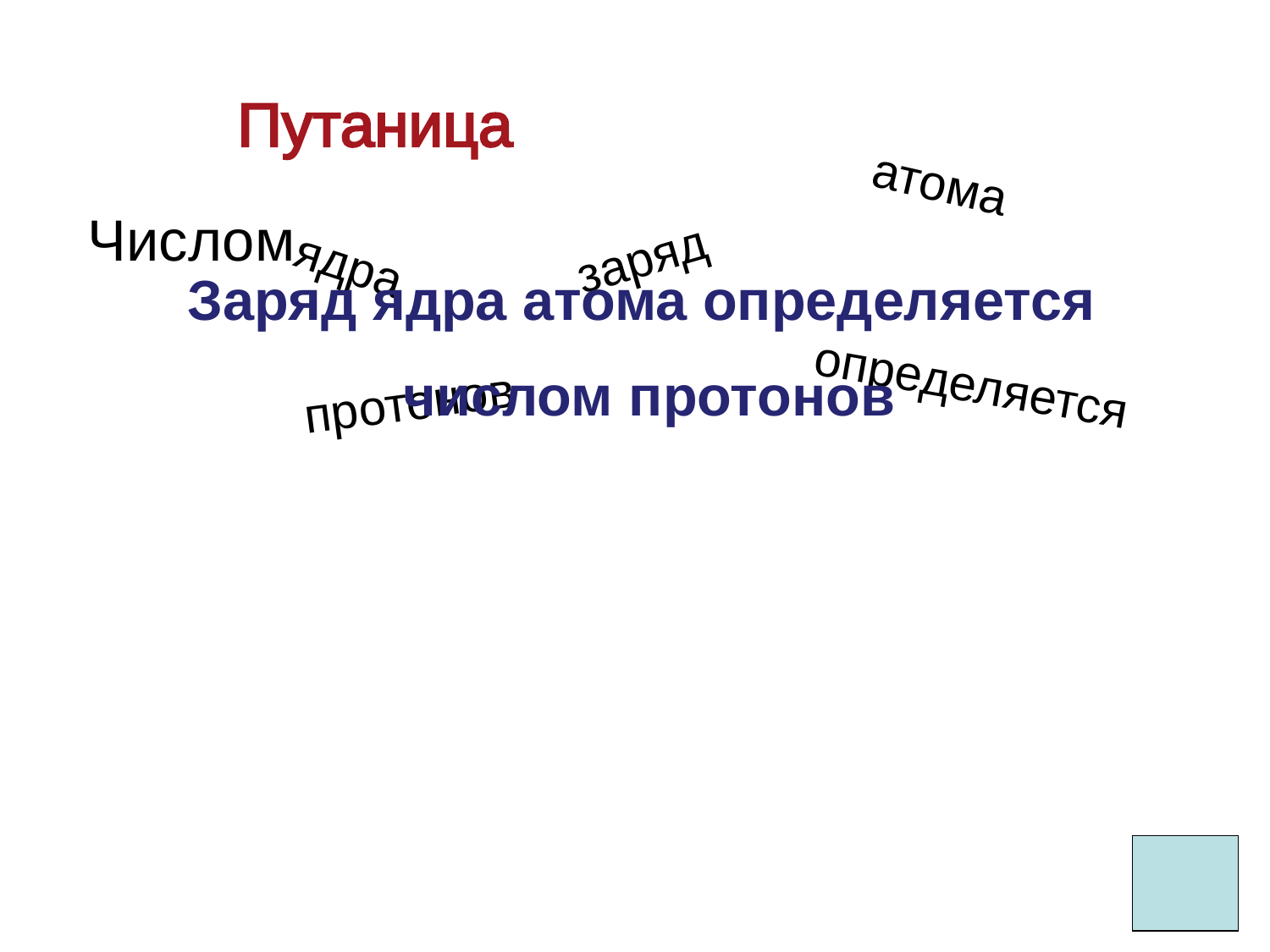

Путаница
атома
заряд
Числом
Заряд ядра атома определяется
числом протонов
ядра
определяется
протонов